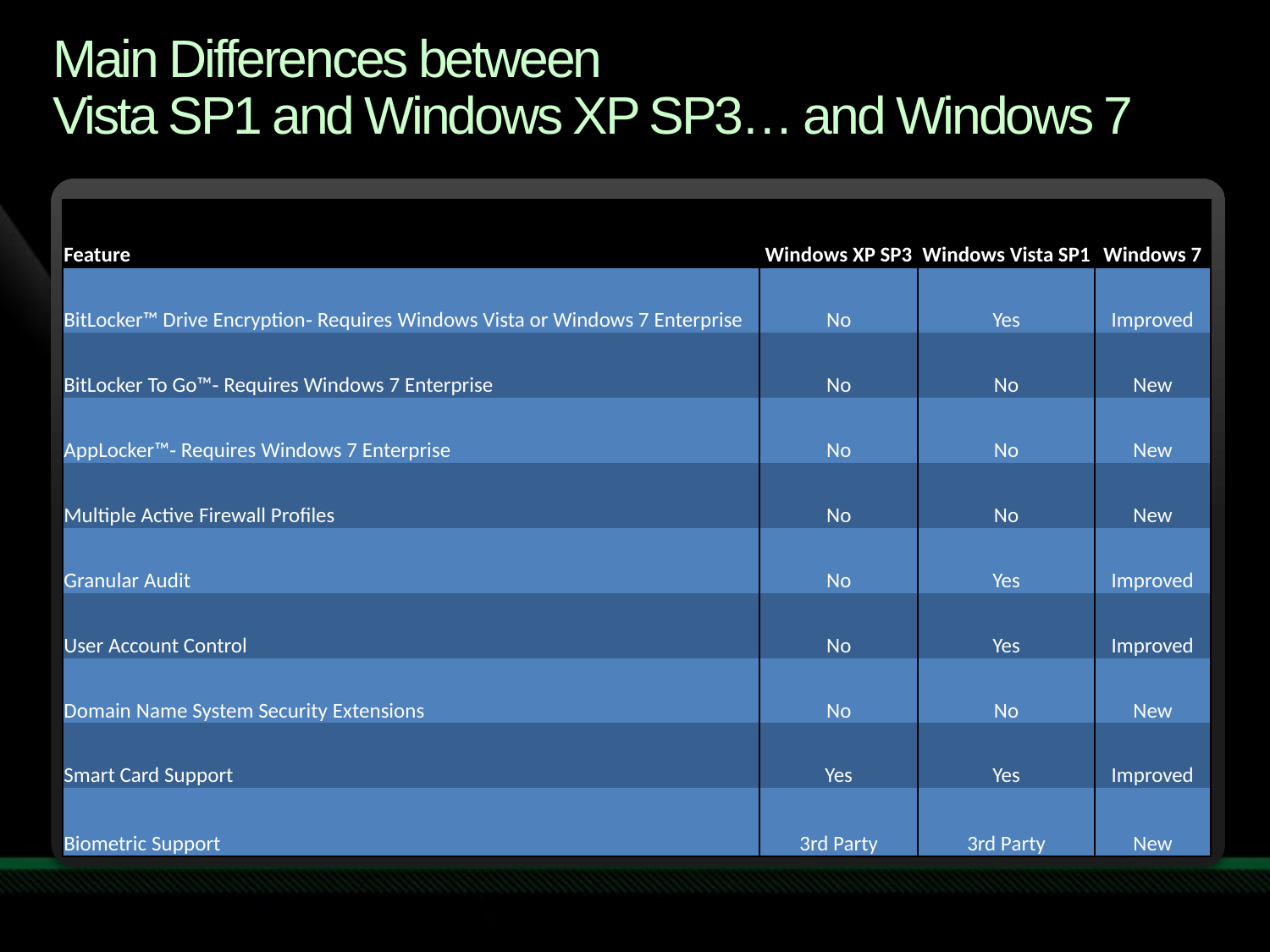

# Main Differences between Vista SP1 and Windows XP SP3… and Windows 7

Security
Security Development Lifecycle (SDL)
Windows Vista is a more secure operating system than Windows XP using defense‐in‐depth approaches.
Windows BitLocker™ Drive Encryption
Windows Vista helps secure data on portable computers by providing whole‐volume encryption and protection of early boot components.
Windows Firewall
Both operating systems include firewall functionality, but Windows Vista includes inbound and outbound filtering, whereas Windows XP only includes inbound filtering.
Windows Firewall in Windows Vista can dynamically apply rules based on the current network type, making the computer more secure on public networks.
Windows Defender
In Windows Vista, Windows Defender is enabled by default; however, Windows Defender is an optional download for Windows XP.
Internet Explorer 7 Protected Mode
In Windows Vista, browsing the Internet with Internet Explorer 7 is more secure than in Windows XP.
Microsoft ActiveX® Installer Service
With Windows Vista, organizations can deploy, update, and manage ActiveX controls in environments that use standard user accounts.
In Windows Vista, organizations can use Group Policy to manage the installation of ActiveX controls.
Defense in Depth
In Windows Vista, DEP is enabled by default for most components, and the operating system enables developers to enable DEP in their code.
Windows Vista includes ASLR, which makes it difficult for malicious code to exploit system functions.
Windows Vista introduces service hardening, which restricts the rights available to some system services.
| Feature | Windows XP SP3 | Windows Vista SP1 | Windows 7 |
| --- | --- | --- | --- |
| BitLocker™ Drive Encryption‐ Requires Windows Vista or Windows 7 Enterprise | No | Yes | Improved |
| BitLocker To Go™‐ Requires Windows 7 Enterprise | No | No | New |
| AppLocker™‐ Requires Windows 7 Enterprise | No | No | New |
| Multiple Active Firewall Profiles | No | No | New |
| Granular Audit | No | Yes | Improved |
| User Account Control | No | Yes | Improved |
| Domain Name System Security Extensions | No | No | New |
| Smart Card Support | Yes | Yes | Improved |
| Biometric Support | 3rd Party | 3rd Party | New |